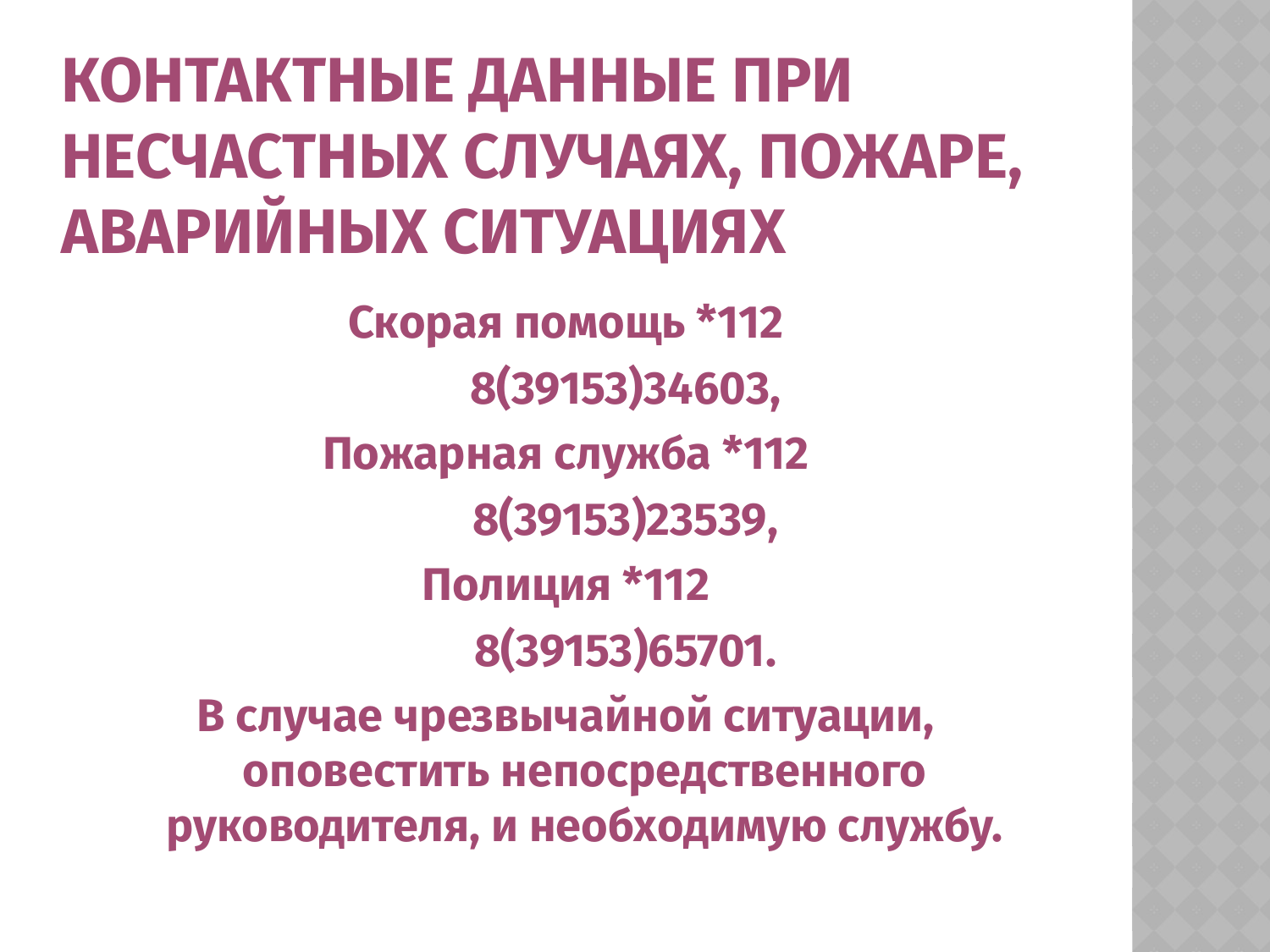

# Контактные данные при несчастных случаях, пожаре, аварийных ситуациях
Скорая помощь *112
           8(39153)34603,
Пожарная служба *112
           8(39153)23539,
Полиция *112
           8(39153)65701.
В случае чрезвычайной ситуации, оповестить непосредственного руководителя, и необходимую службу.